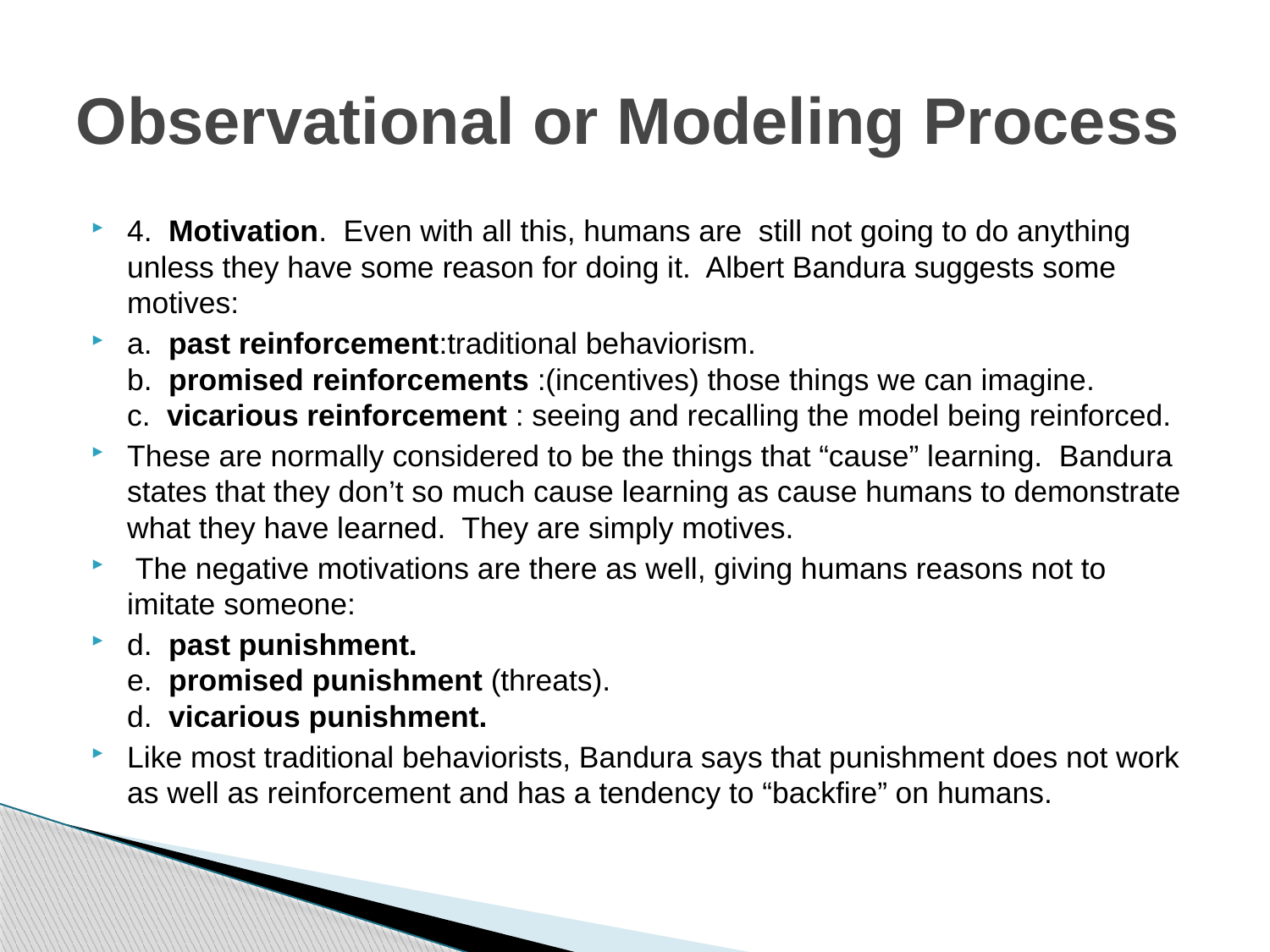

# Observational or Modeling Process
4.  Motivation.  Even with all this, humans are  still not going to do anything unless they have some reason for doing it.  Albert Bandura suggests some motives:
a.  past reinforcement:traditional behaviorism.
b.  promised reinforcements :(incentives) those things we can imagine.
c.  vicarious reinforcement : seeing and recalling the model being reinforced.
These are normally considered to be the things that “cause” learning.  Bandura states that they don’t so much cause learning as cause humans to demonstrate what they have learned.  They are simply motives.
 The negative motivations are there as well, giving humans reasons not to imitate someone:
d.  past punishment.
e.  promised punishment (threats).
d.  vicarious punishment.
Like most traditional behaviorists, Bandura says that punishment does not work as well as reinforcement and has a tendency to “backfire” on humans.